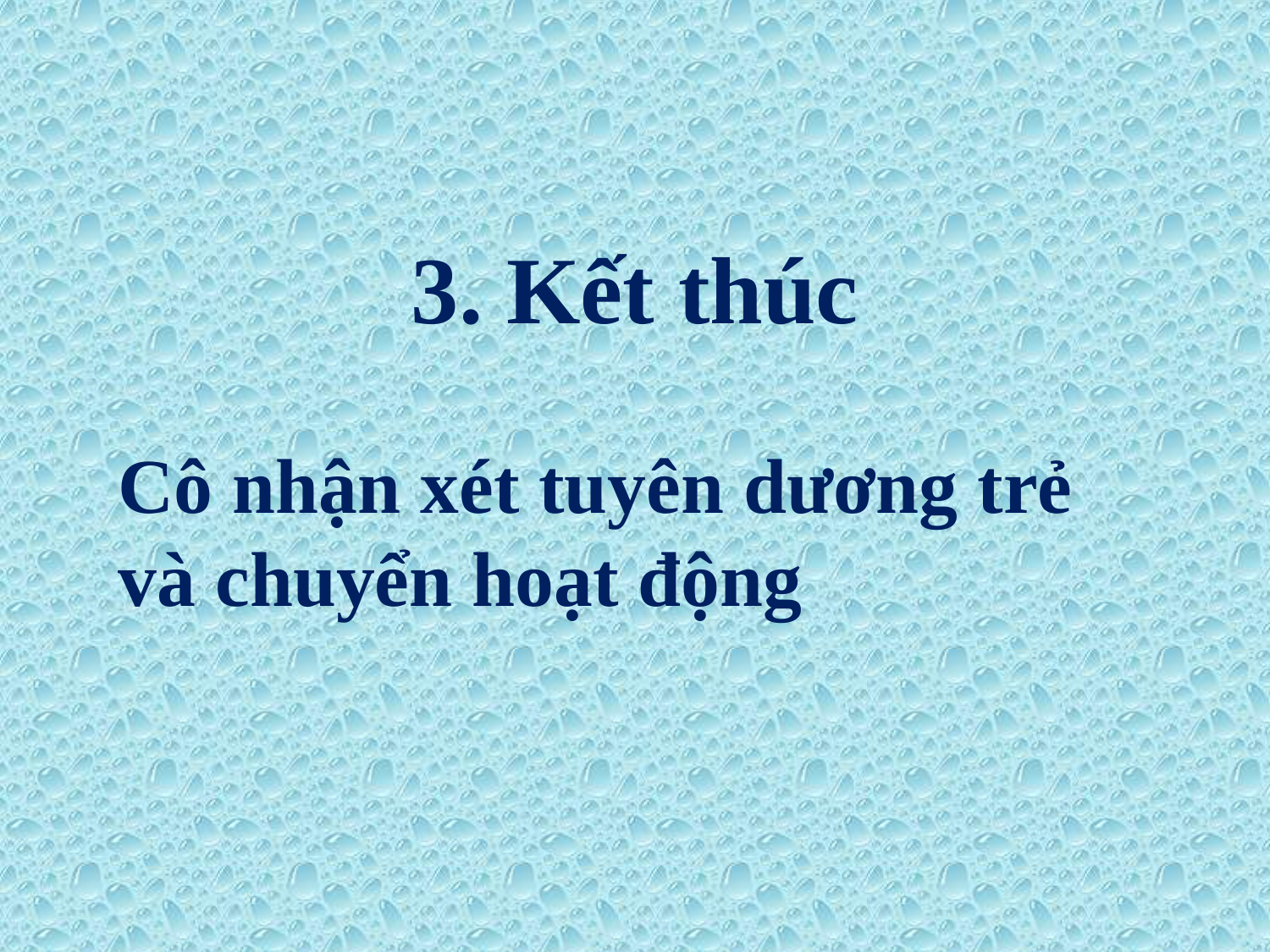

3. Kết thúc

Cô nhận xét tuyên dương trẻ và chuyển hoạt động